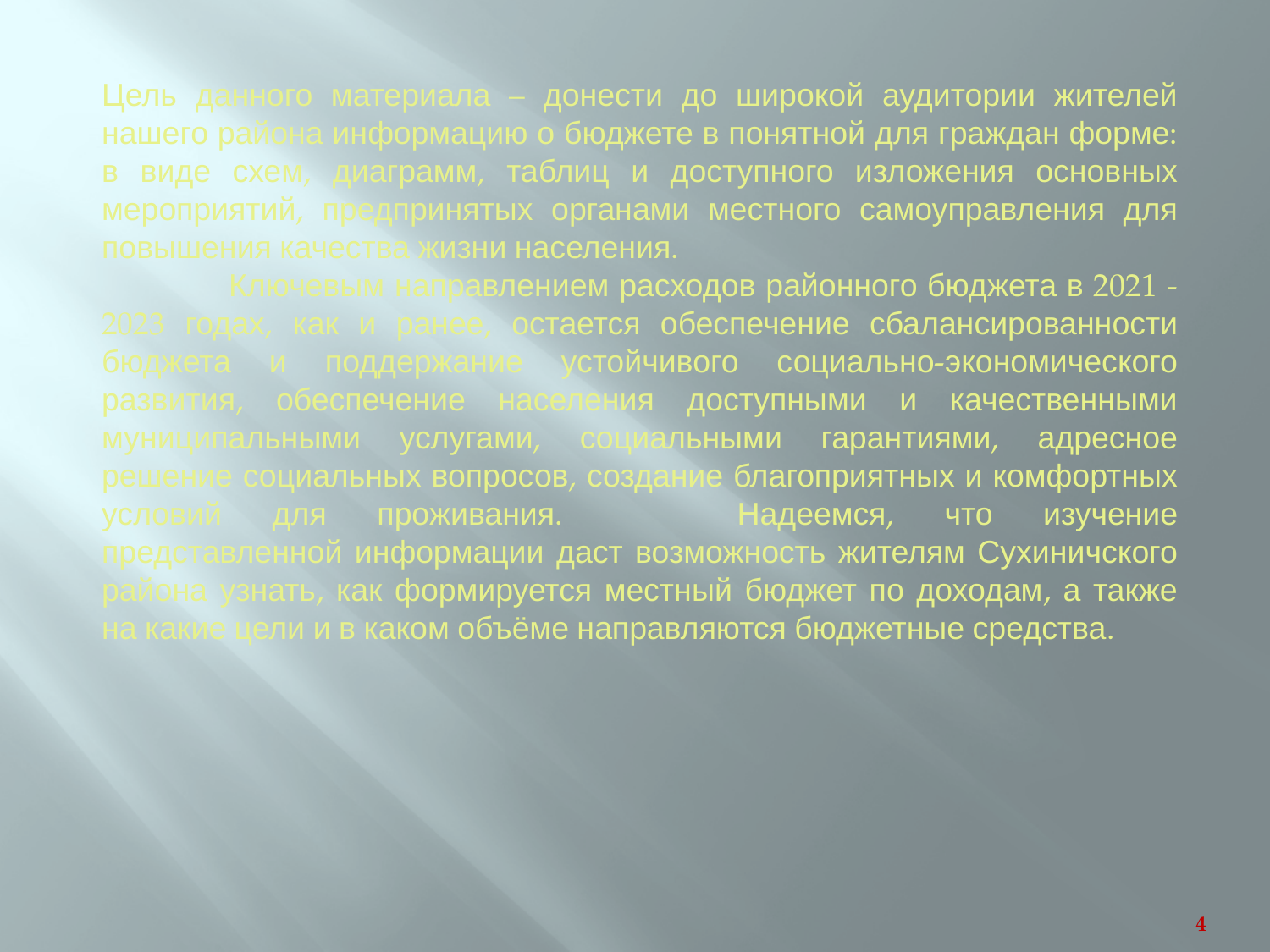

Цель данного материала – донести до широкой аудитории жителей нашего района информацию о бюджете в понятной для граждан форме: в виде схем, диаграмм, таблиц и доступного изложения основных мероприятий, предпринятых органами местного самоуправления для повышения качества жизни населения.
	Ключевым направлением расходов районного бюджета в 2021 - 2023 годах, как и ранее, остается обеспечение сбалансированности бюджета и поддержание устойчивого социально-экономического развития, обеспечение населения доступными и качественными муниципальными услугами, социальными гарантиями, адресное решение социальных вопросов, создание благоприятных и комфортных условий для проживания. 	Надеемся, что изучение представленной информации даст возможность жителям Сухиничского района узнать, как формируется местный бюджет по доходам, а также на какие цели и в каком объёме направляются бюджетные средства.
4